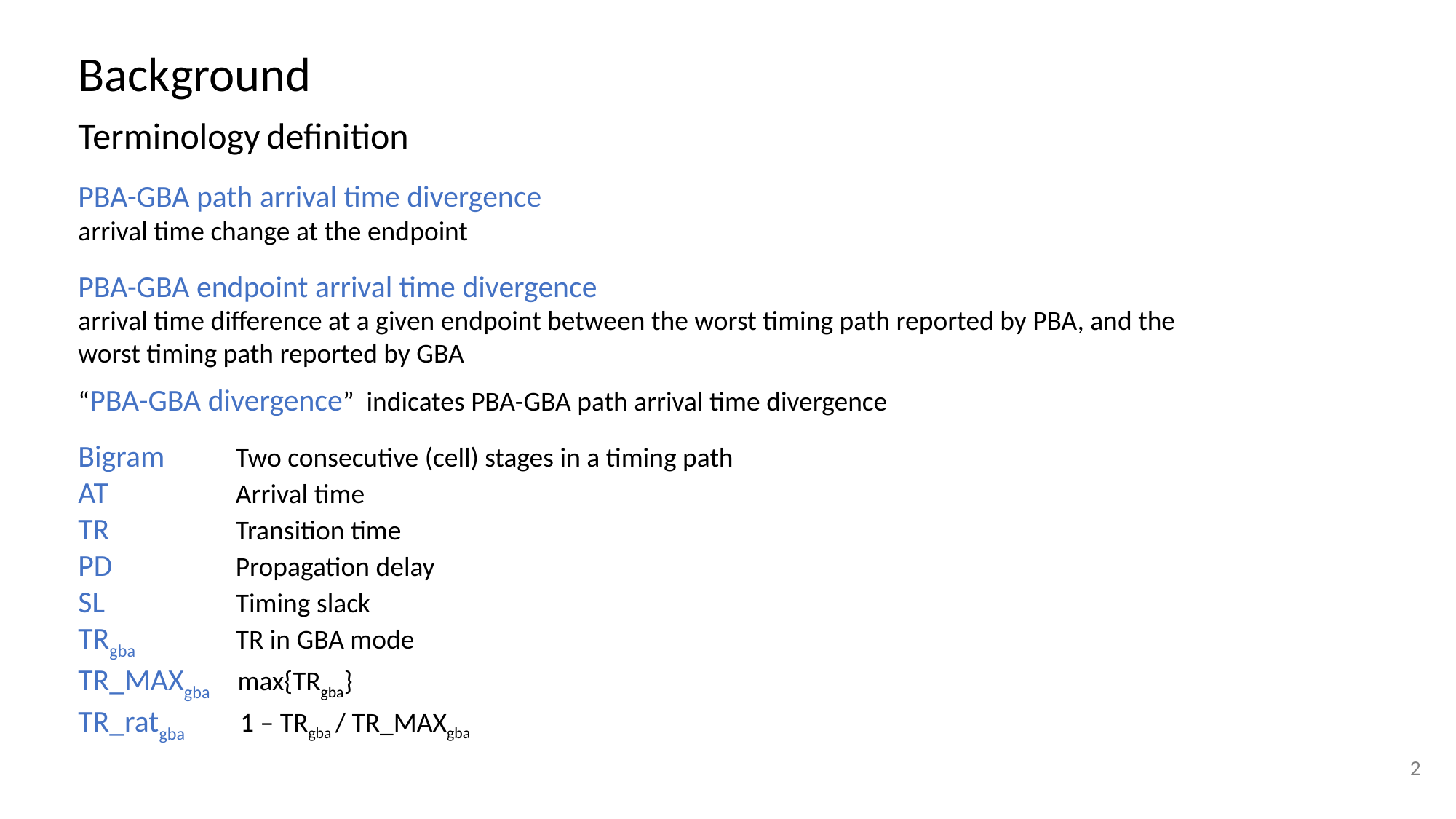

Background
Terminology definition
PBA-GBA path arrival time divergence
arrival time change at the endpoint
PBA-GBA endpoint arrival time divergence
arrival time difference at a given endpoint between the worst timing path reported by PBA, and the worst timing path reported by GBA
“PBA-GBA divergence”  indicates PBA-GBA path arrival time divergence
Bigram 	       Two consecutive (cell) stages in a timing path
AT 	       Arrival time
TR 	       Transition time
PD 	       Propagation delay
SL 	       Timing slack
TRgba 	       TR in GBA mode
TR_MAXgba    max{TRgba}
TR_ratgba        1 – TRgba / TR_MAXgba
2